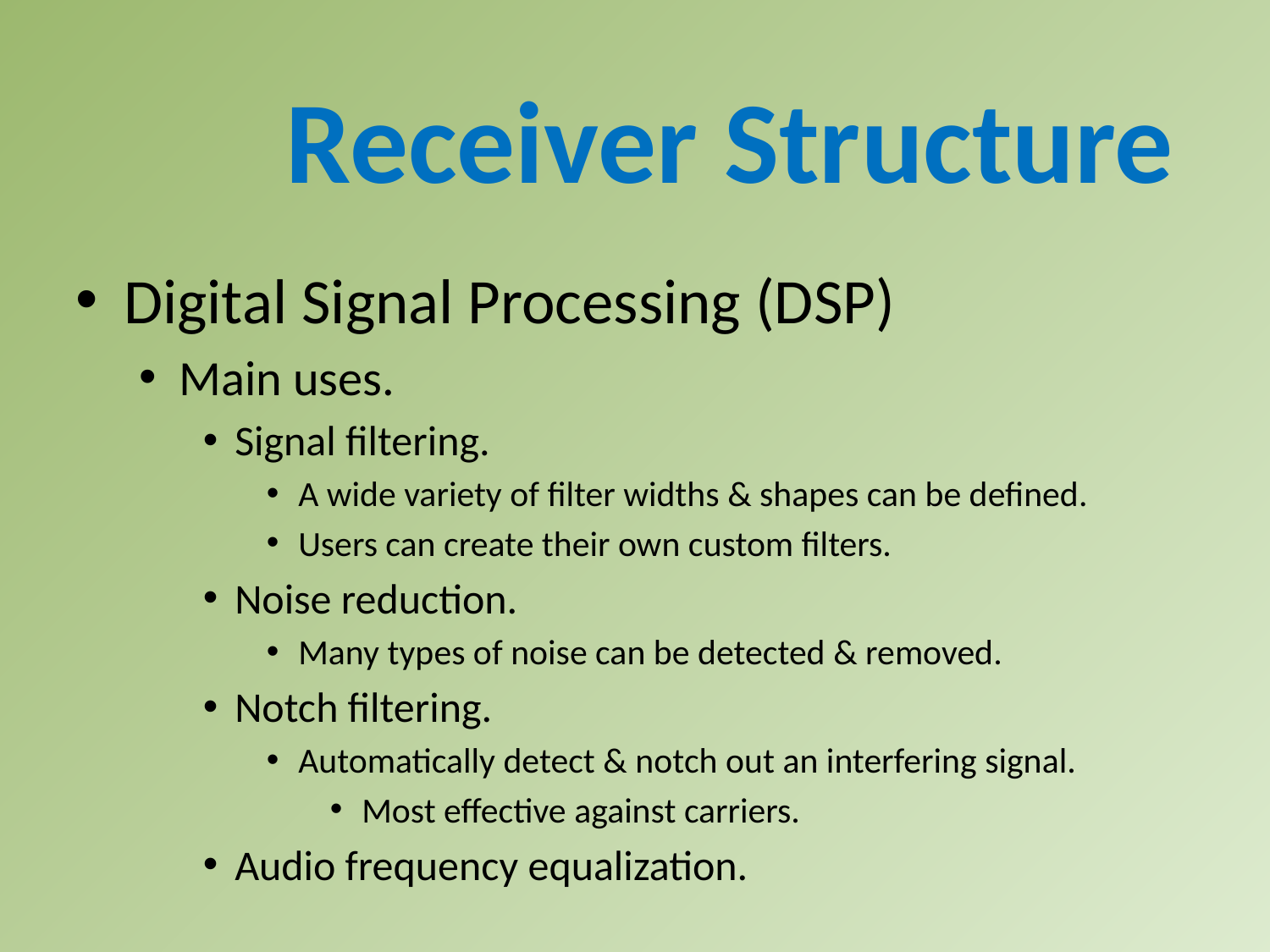

Receiver Structure
Digital Signal Processing (DSP)
Main uses.
Signal filtering.
A wide variety of filter widths & shapes can be defined.
Users can create their own custom filters.
Noise reduction.
Many types of noise can be detected & removed.
Notch filtering.
Automatically detect & notch out an interfering signal.
Most effective against carriers.
Audio frequency equalization.